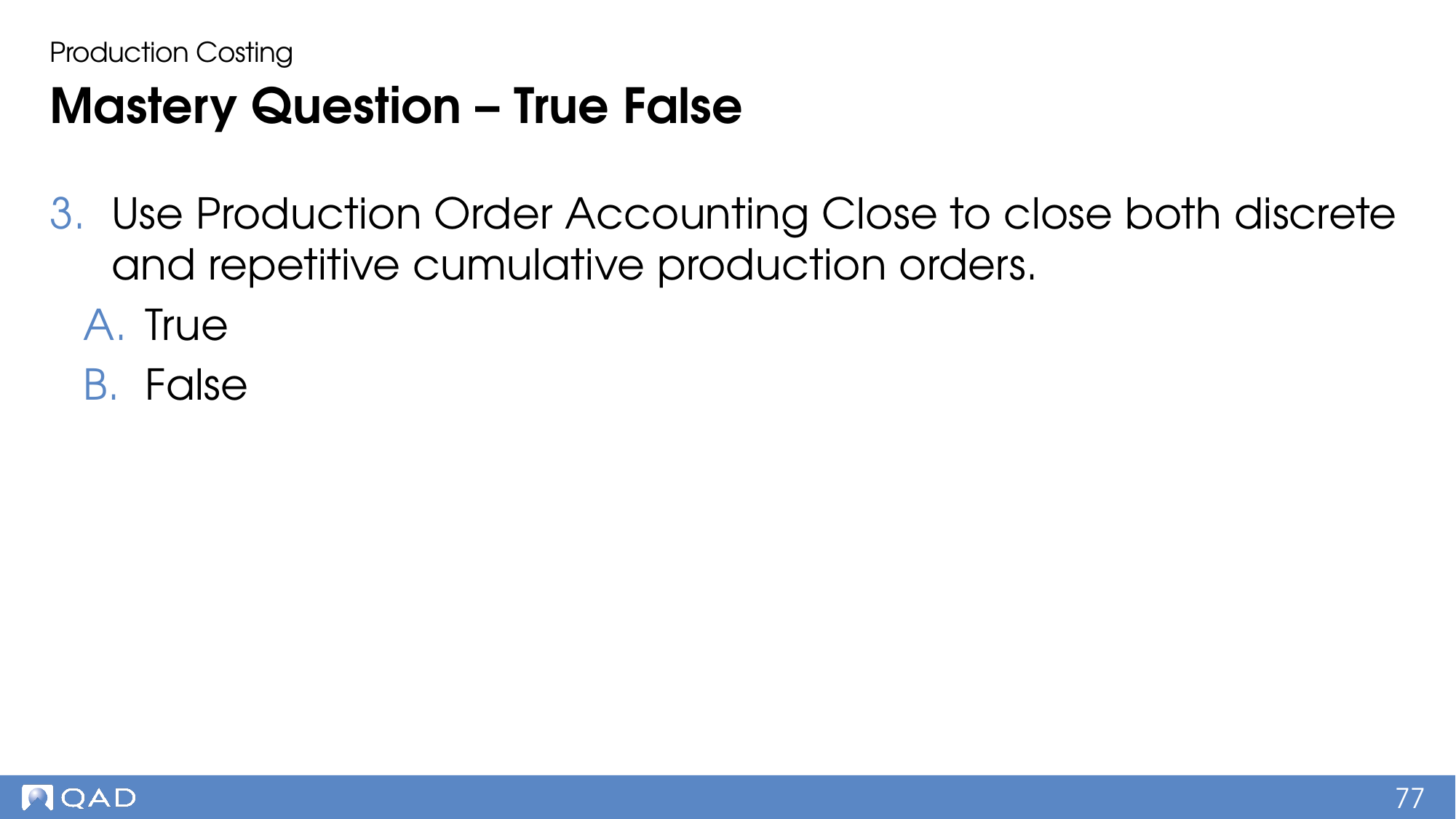

Production Costing
# Mastery Question – True False
Use Production Order Accounting Close to close both discrete and repetitive cumulative production orders.
True
False
77